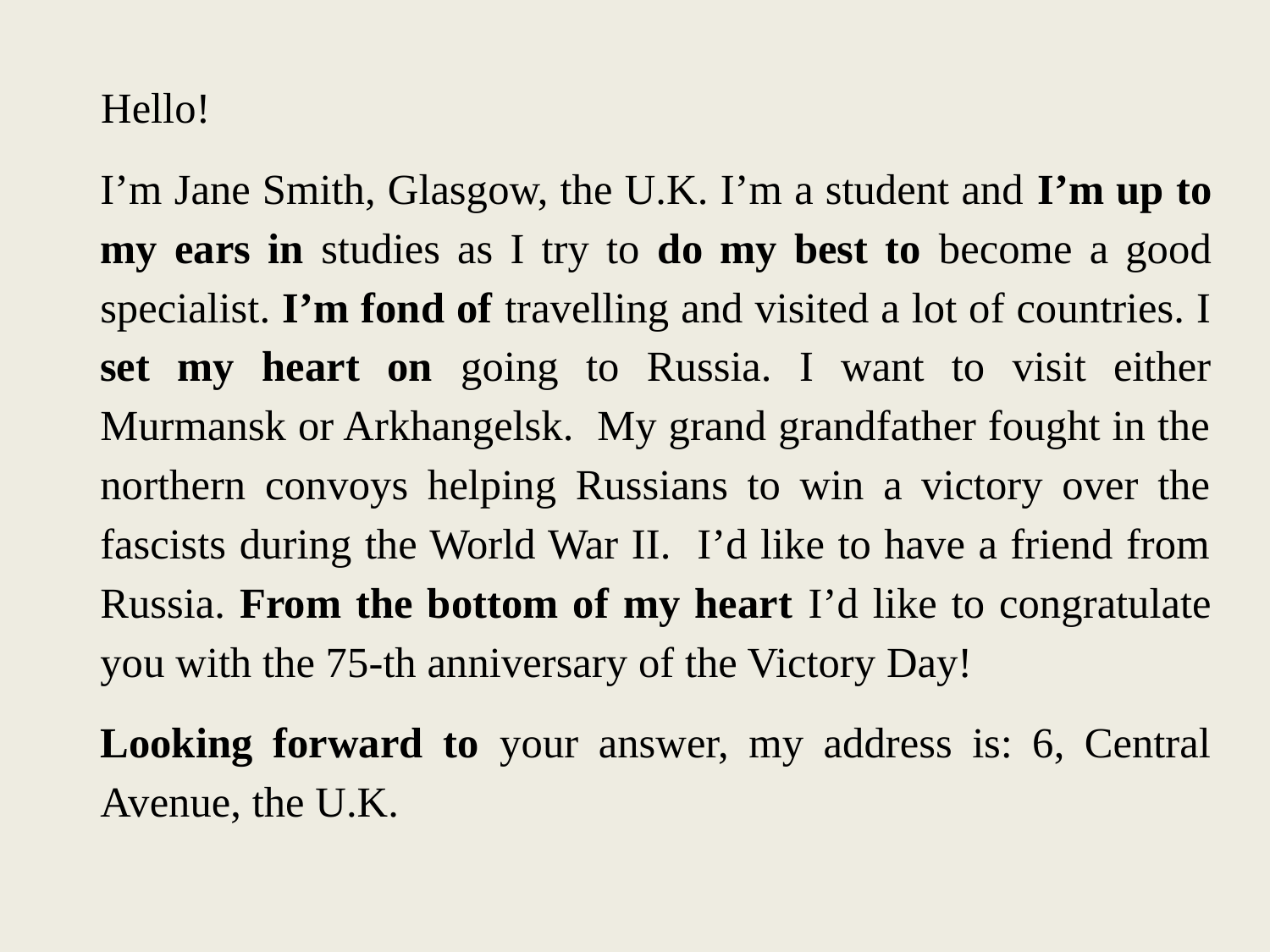

Hello!
I’m Jane Smith, Glasgow, the U.K. I’m a student and I’m up to my ears in studies as I try to do my best to become a good specialist. I’m fond of travelling and visited a lot of countries. I set my heart on going to Russia. I want to visit either Murmansk or Arkhangelsk.  My grand grandfather fought in the northern convoys helping Russians to win a victory over the fascists during the World War II.  I’d like to have a friend from Russia. From the bottom of my heart I’d like to congratulate you with the 75-th anniversary of the Victory Day!
	Looking forward to your answer, my address is: 6, Central Avenue, the U.K.